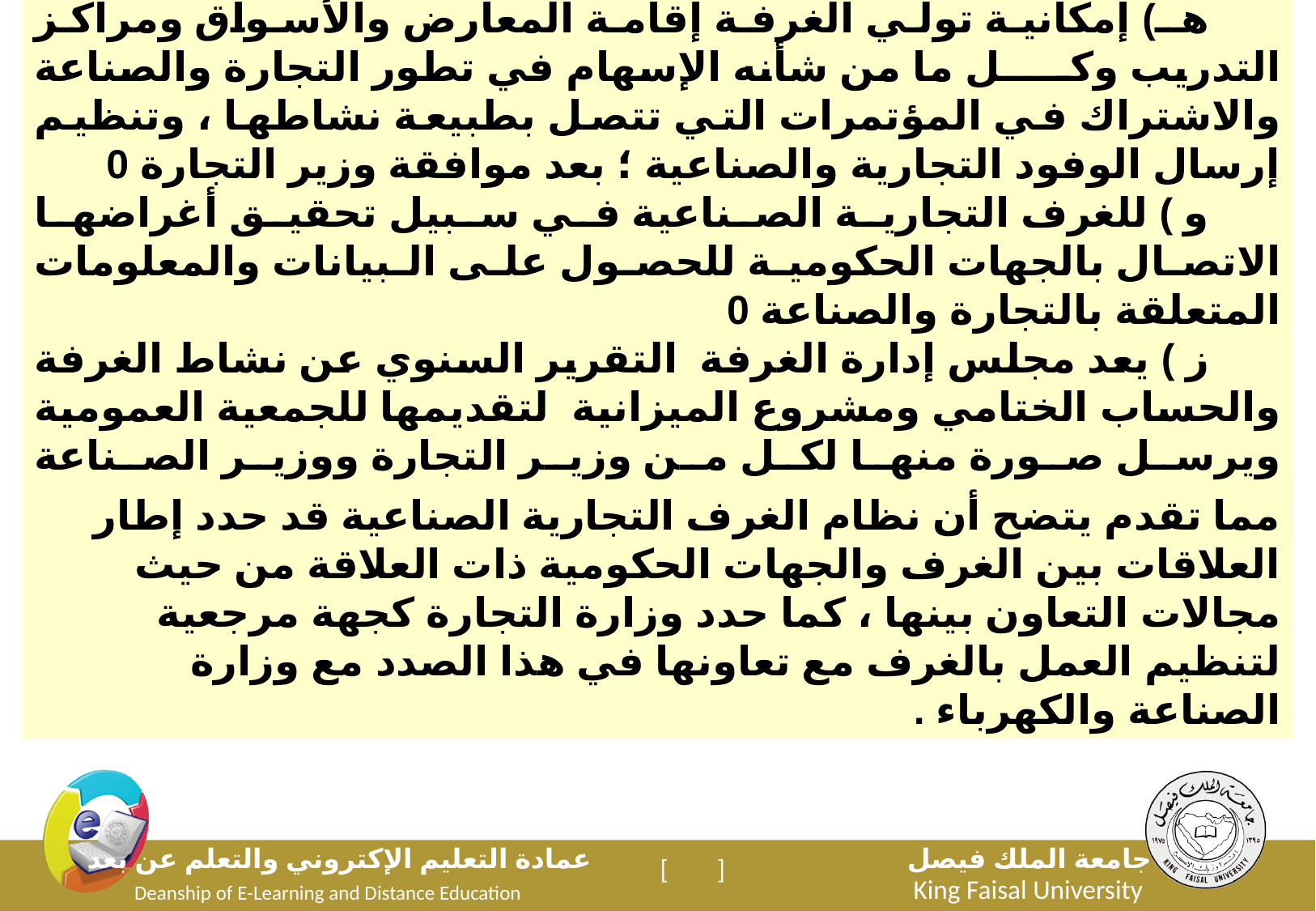

هـ) إمكانية تولي الغرفة إقامة المعارض والأسواق ومراكز التدريب وكـــــل ما من شأنه الإسهام في تطور التجارة والصناعة والاشتراك في المؤتمرات التي تتصل بطبيعة نشاطها ، وتنظيم إرسال الوفود التجارية والصناعية ؛ بعد موافقة وزير التجارة 0
و ) للغرف التجارية الصناعية في سبيل تحقيق أغراضها الاتصال بالجهات الحكومية للحصول على البيانات والمعلومات المتعلقة بالتجارة والصناعة 0
ز ) يعد مجلس إدارة الغرفة  التقرير السنوي عن نشاط الغرفة والحساب الختامي ومشروع الميزانية  لتقديمها للجمعية العمومية ويرسل صورة منها لكل من وزير التجارة ووزير الصناعة والكهرباء مشفوعة بما يراه من مقترحات .
مما تقدم يتضح أن نظام الغرف التجارية الصناعية قد حدد إطار العلاقات بين الغرف والجهات الحكومية ذات العلاقة من حيث مجالات التعاون بينها ، كما حدد وزارة التجارة كجهة مرجعية لتنظيم العمل بالغرف مع تعاونها في هذا الصدد مع وزارة الصناعة والكهرباء .